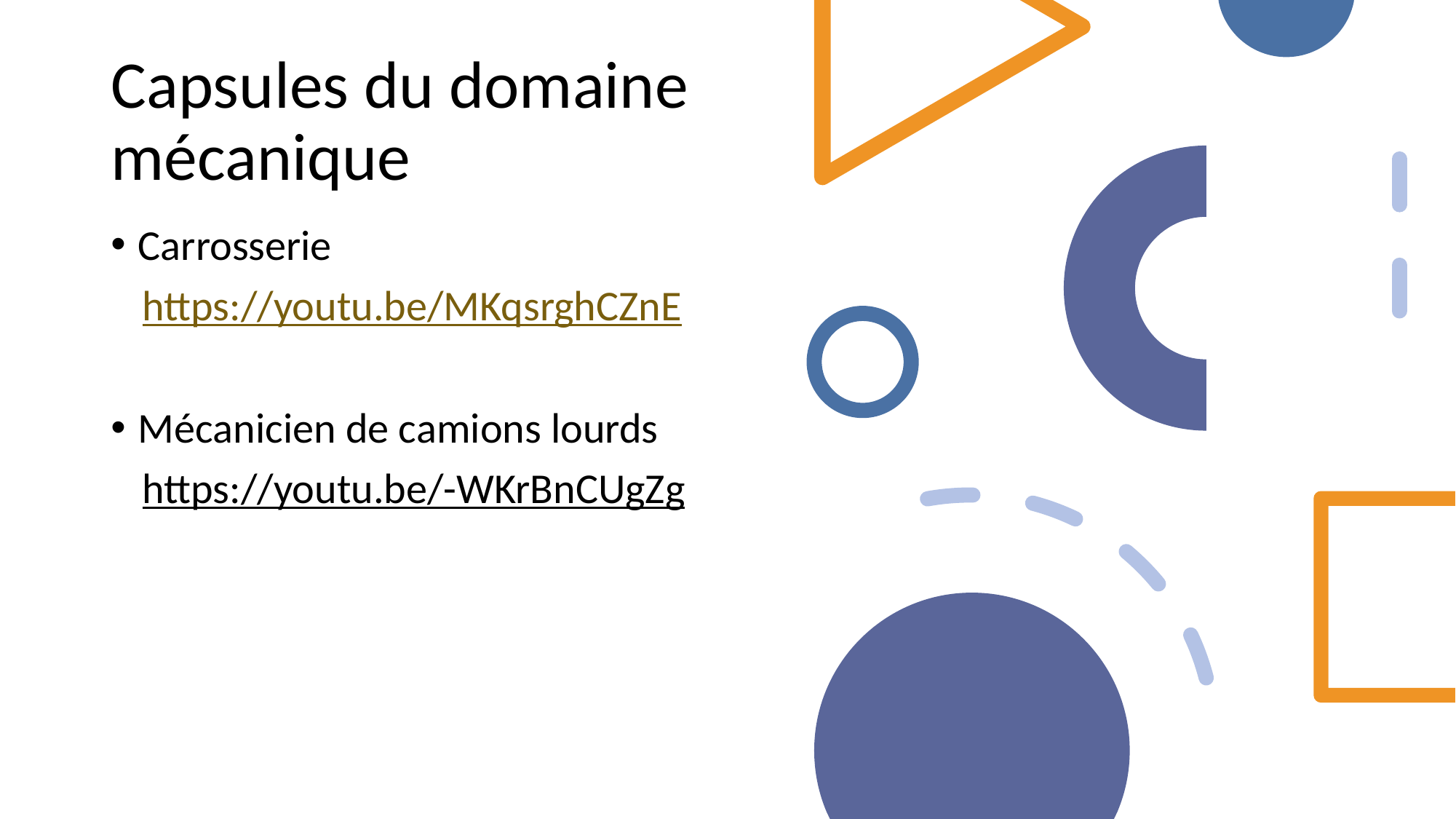

# Capsules du domaine mécanique

Carrosserie
https://youtu.be/MKqsrghCZnE

Mécanicien de camions lourds
https://youtu.be/-WKrBnCUgZg